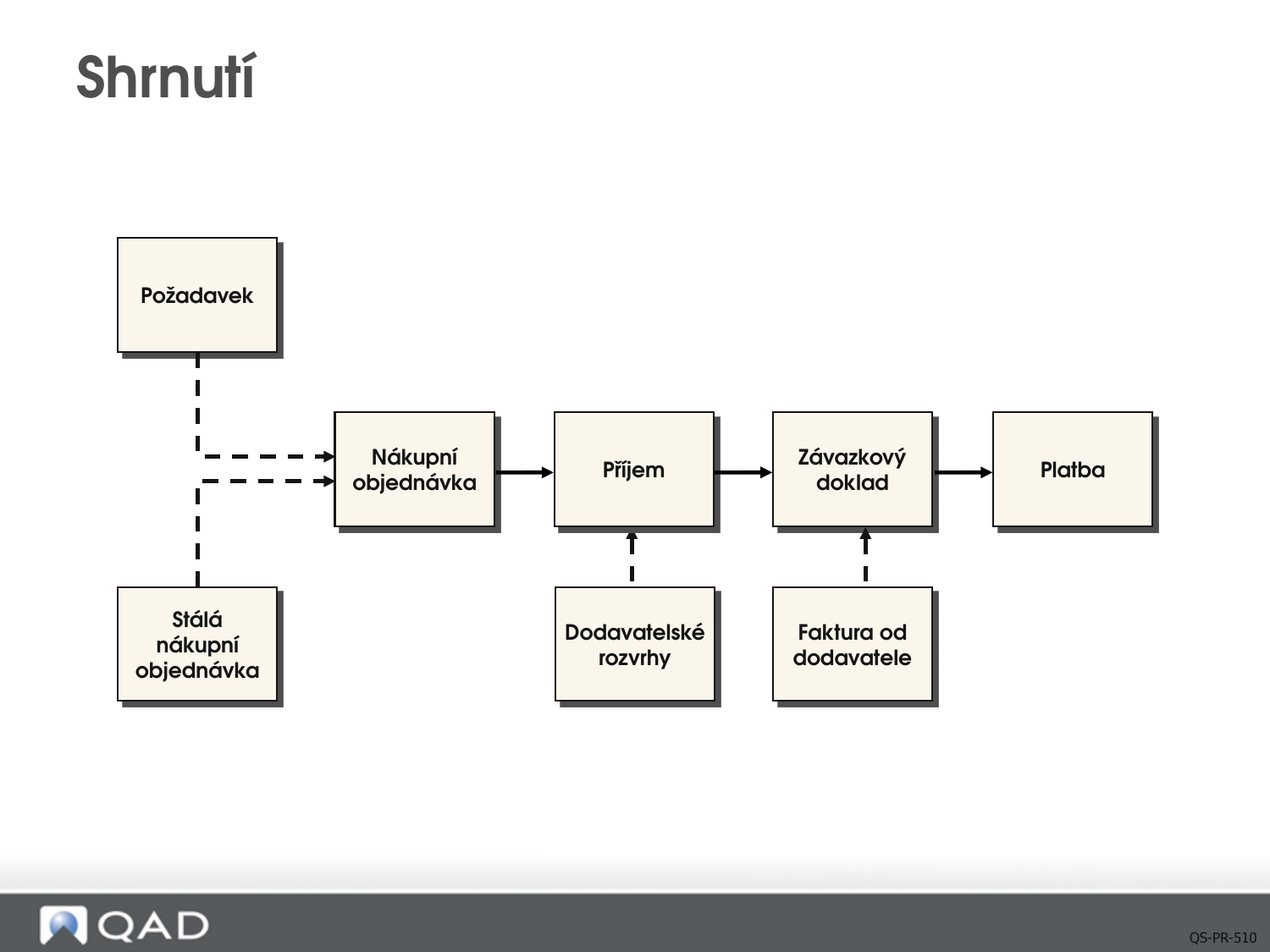

# Shrnutí
Požadavek

Nákupní
objednávka
Příjem
Závazkový
doklad
Platba

Stálá
nákupní
objednávka
Dodavatelské
rozvrhy
Faktura od
dodavatele
QS-PR-510